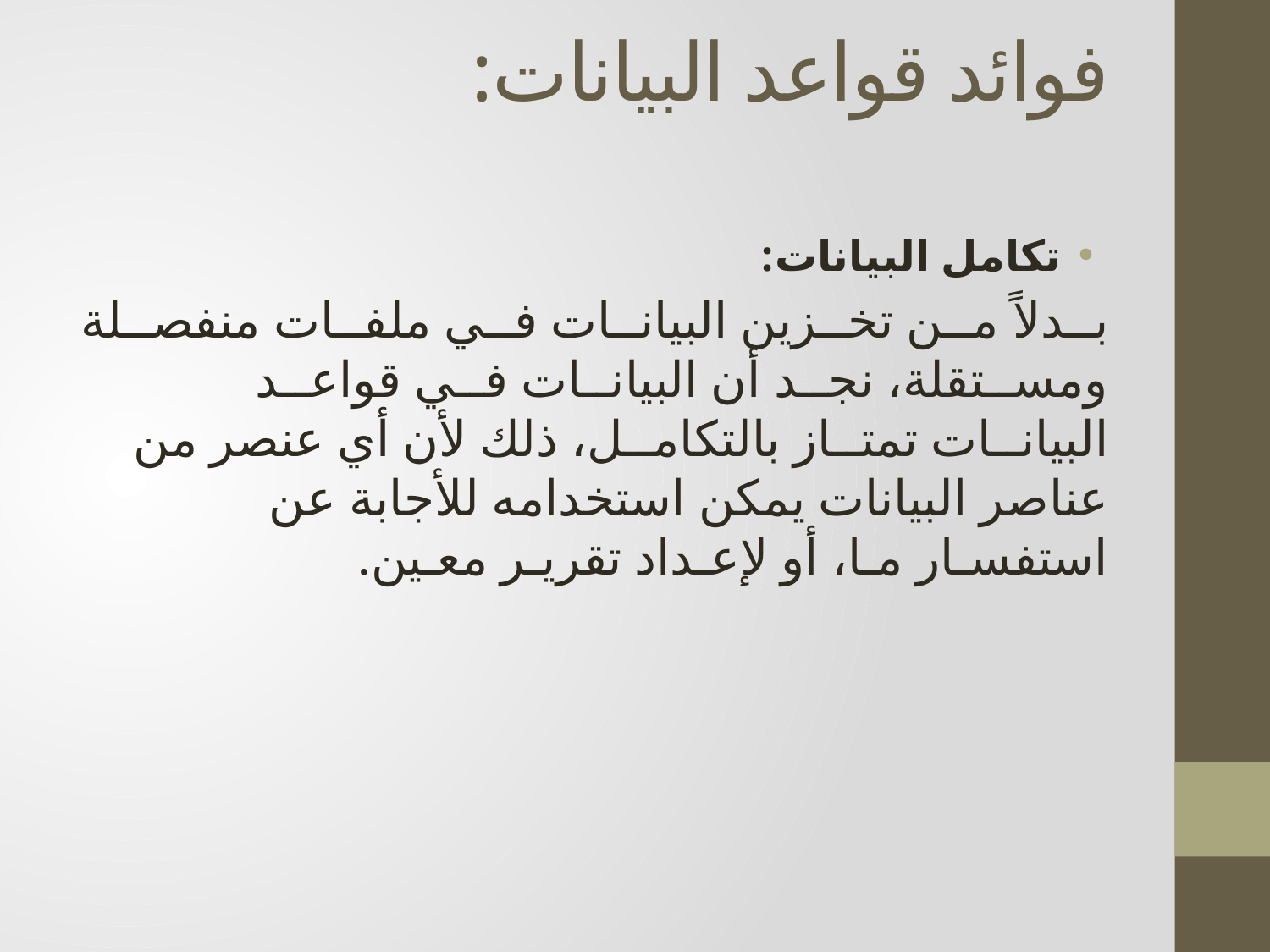

# فوائد قواعد البيانات:
تكامل البيانات:
بــدﻻً مــن تخــزين البيانــات فــي ملفــات منفصــلة ومســتقلة، نجــد أن البيانــات فــي قواعــد البيانــات تمتــاز بالتكامــل، ذلك ﻷن أي عنصر من عناصر البيانات يمكن استخدامه للأجابة عن استفسـار مـا، أو ﻹعـداد تقريـر معـين.